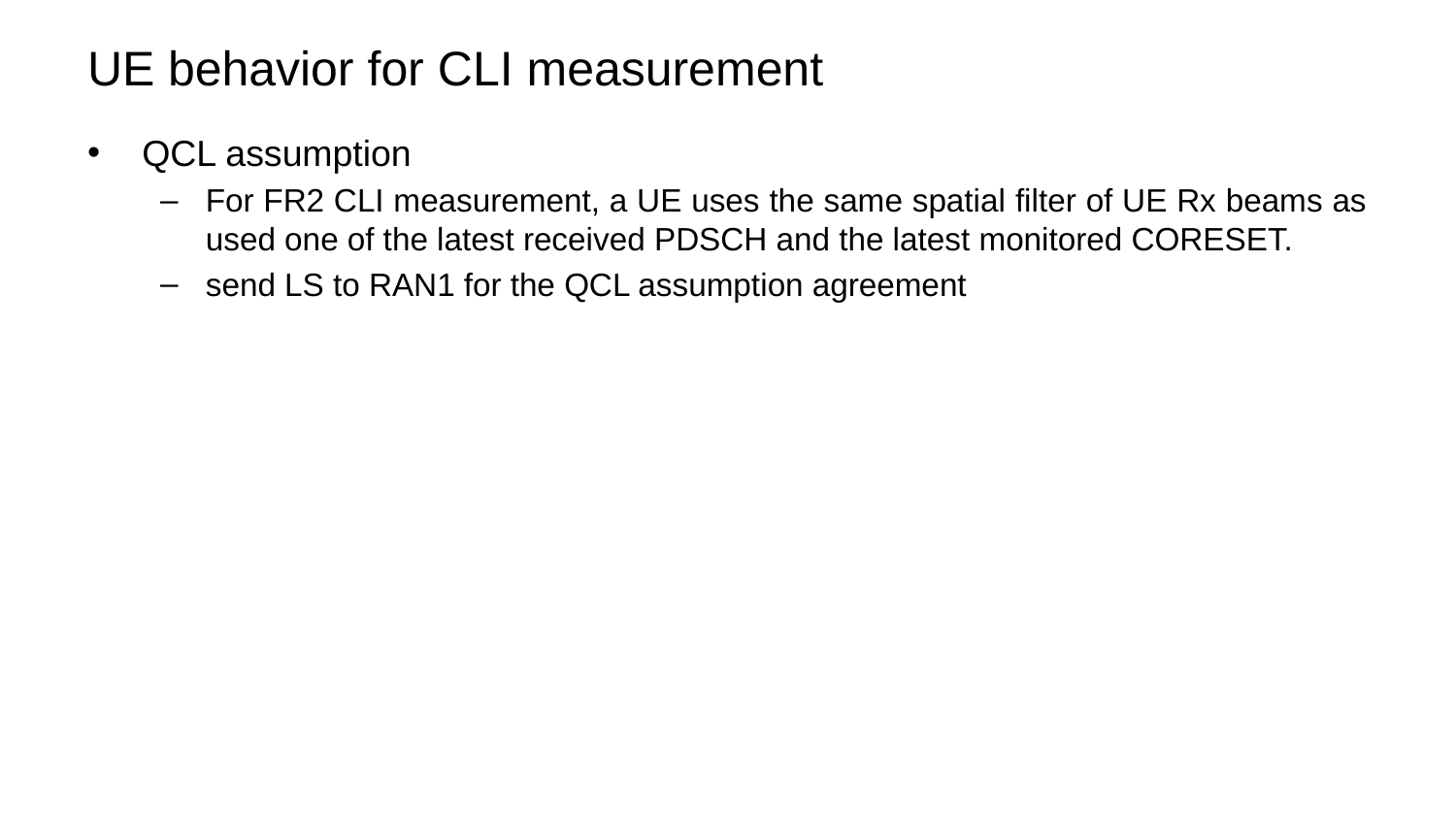

# UE behavior for CLI measurement
QCL assumption
For FR2 CLI measurement, a UE uses the same spatial filter of UE Rx beams as used one of the latest received PDSCH and the latest monitored CORESET.
send LS to RAN1 for the QCL assumption agreement